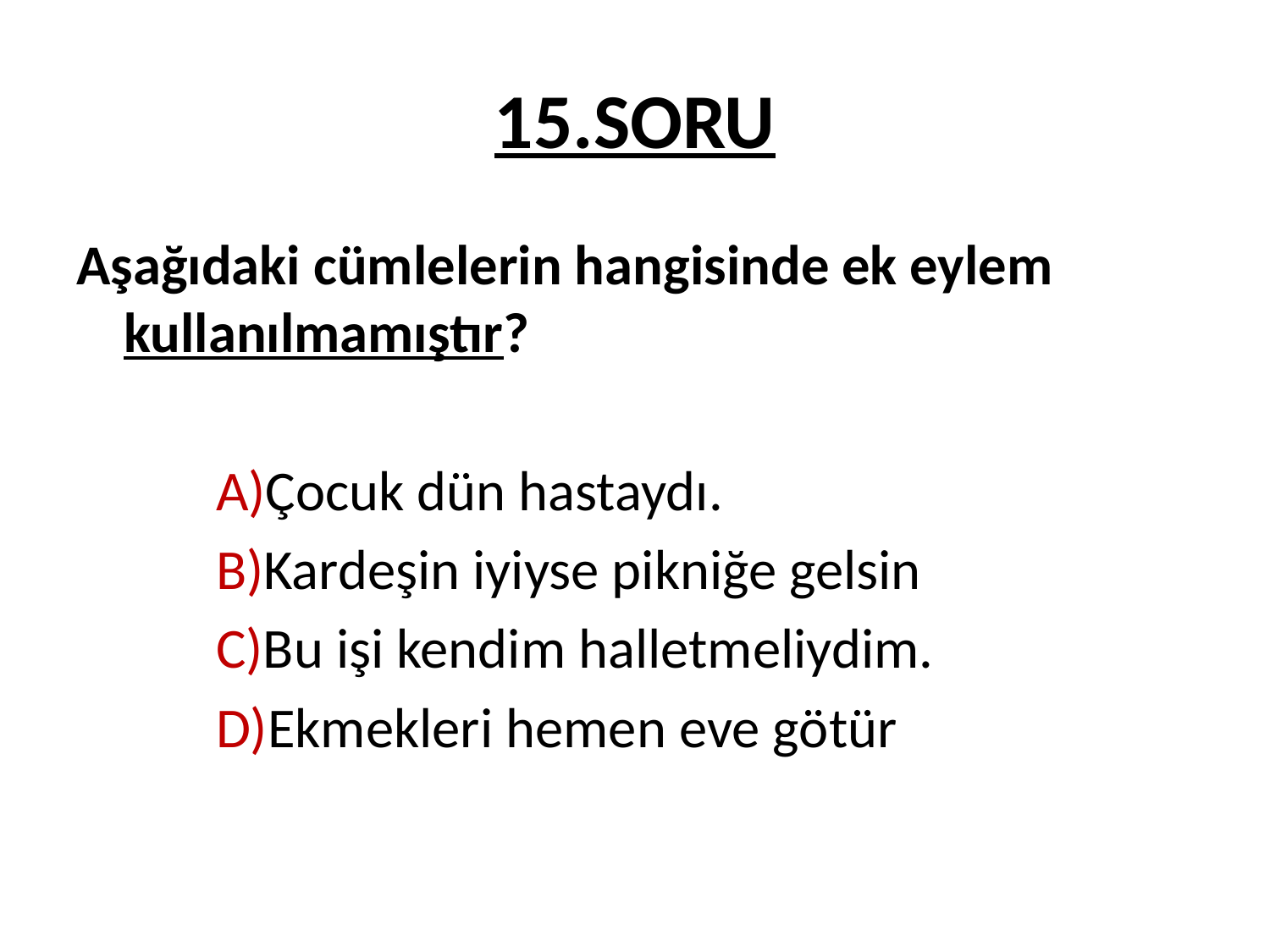

# 15.SORU
Aşağıdaki cümlelerin hangisinde ek eylem kullanılmamıştır?

           A)Çocuk dün hastaydı.
           B)Kardeşin iyiyse pikniğe gelsin
           C)Bu işi kendim halletmeliydim.
           D)Ekmekleri hemen eve götür